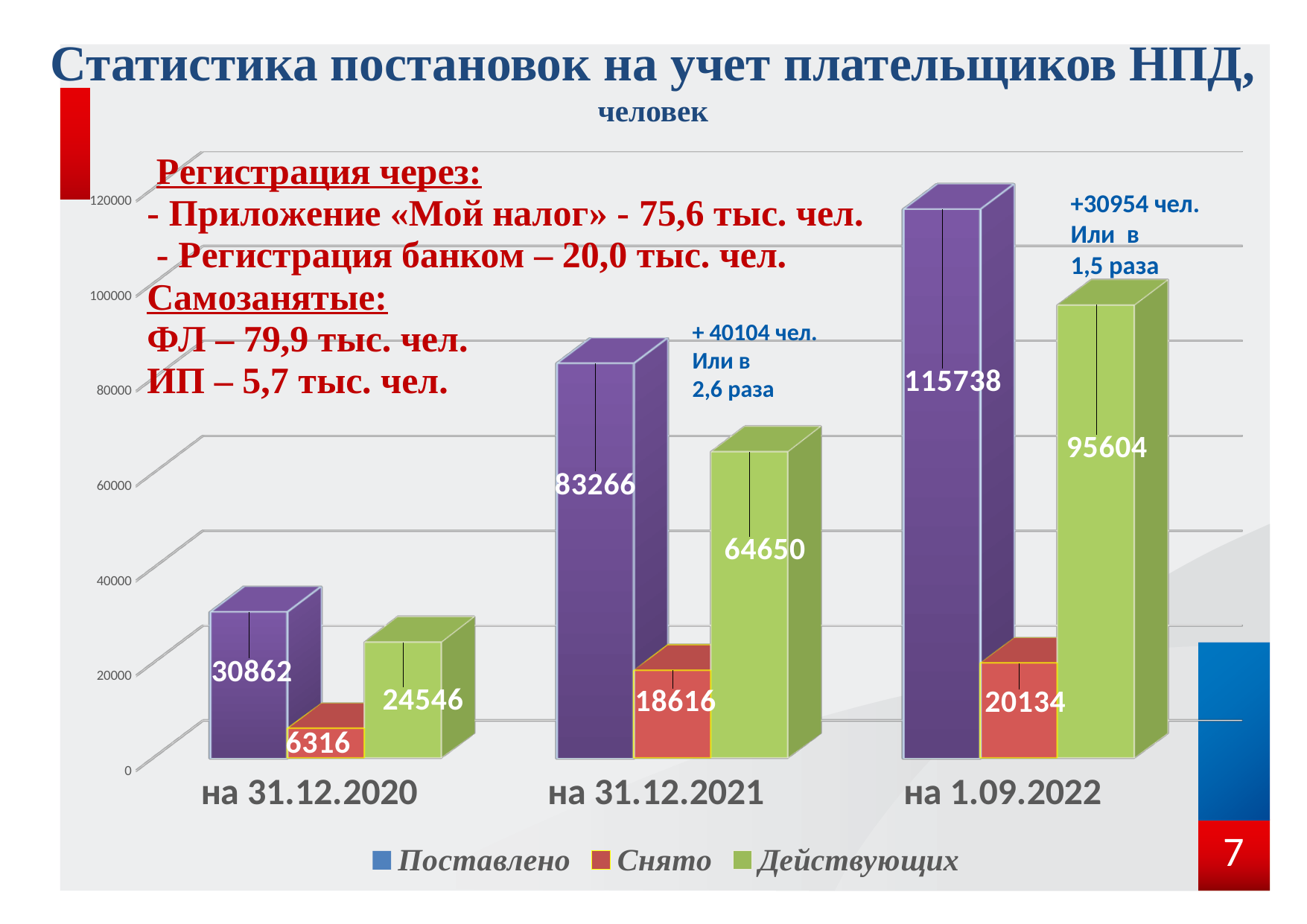

# Статистика постановок на учет плательщиков НПД, человек

[unsupported chart]

+30954 чел.
Или  в
1,5 раза
+ 40104 чел.
Или в
2,6 раза
7